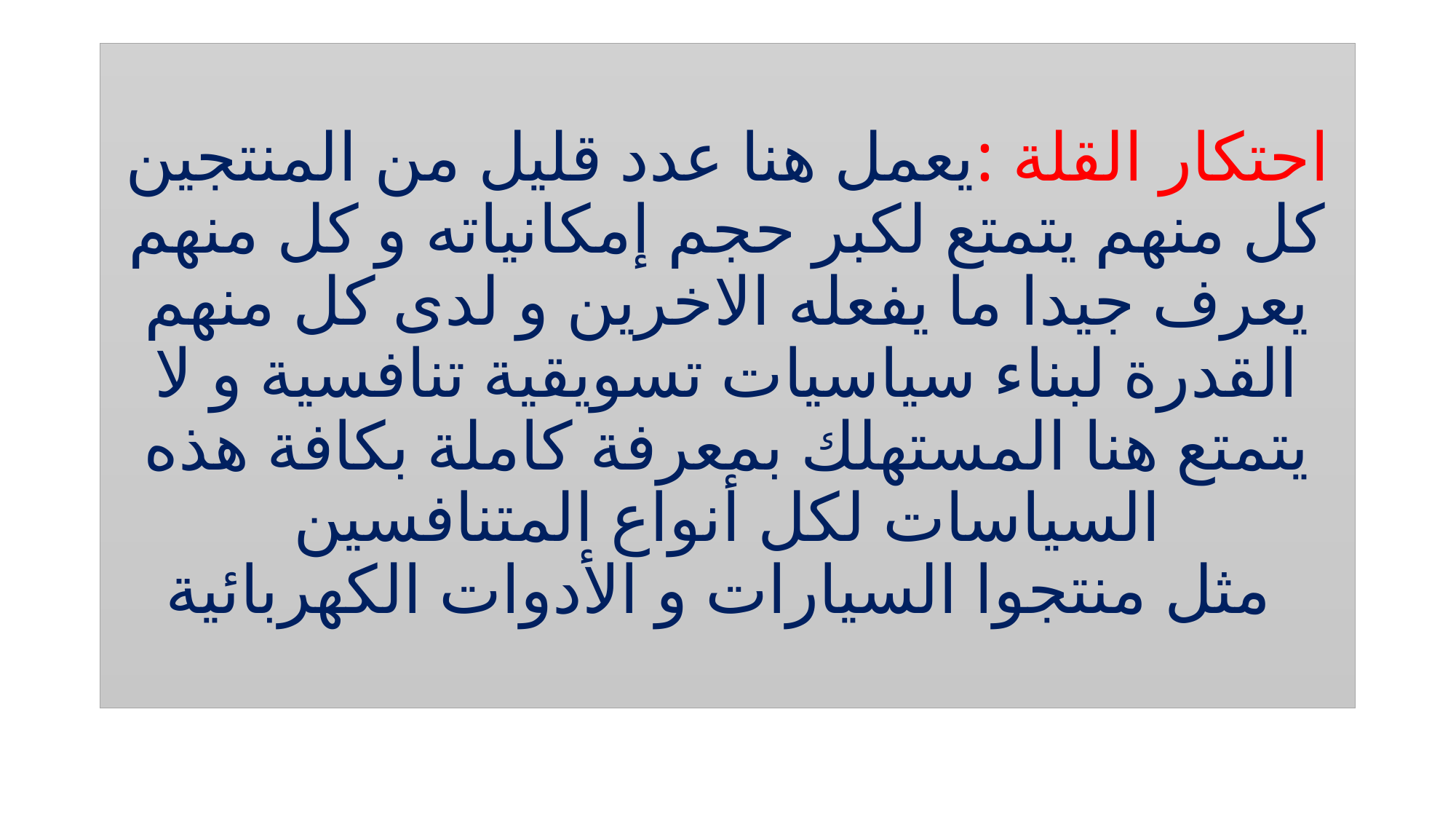

# احتكار القلة :يعمل هنا عدد قليل من المنتجين كل منهم يتمتع لكبر حجم إمكانياته و كل منهم يعرف جيدا ما يفعله الاخرين و لدى كل منهم القدرة لبناء سياسيات تسويقية تنافسية و لا يتمتع هنا المستهلك بمعرفة كاملة بكافة هذه السياسات لكل أنواع المتنافسين مثل منتجوا السيارات و الأدوات الكهربائية